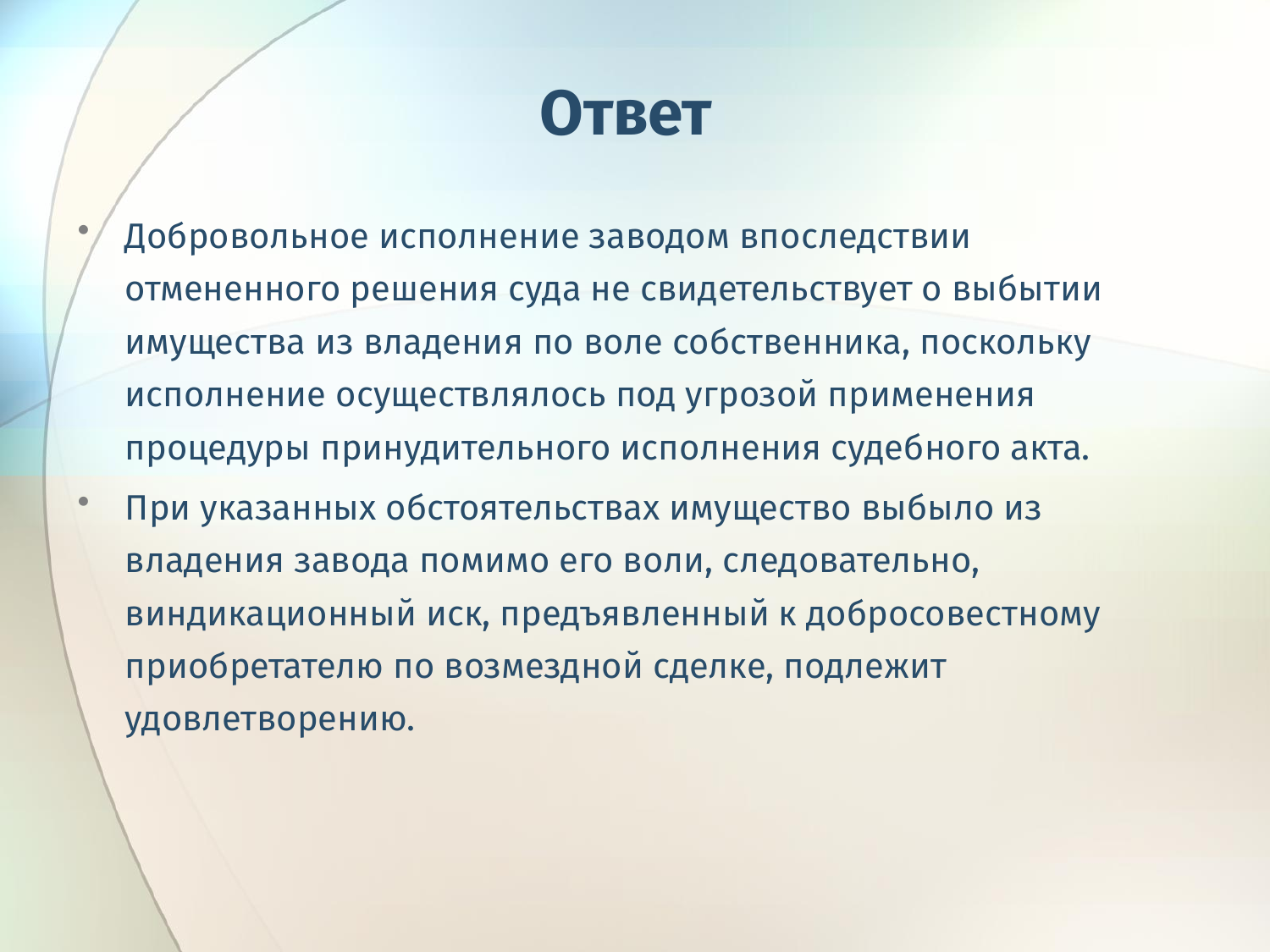

# Ответ
Добровольное исполнение заводом впоследствии отмененного решения суда не свидетельствует о выбытии имущества из владения по воле собственника, поскольку исполнение осуществлялось под угрозой применения процедуры принудительного исполнения судебного акта.
При указанных обстоятельствах имущество выбыло из владения завода помимо его воли, следовательно, виндикационный иск, предъявленный к добросовестному приобретателю по возмездной сделке, подлежит удовлетворению.